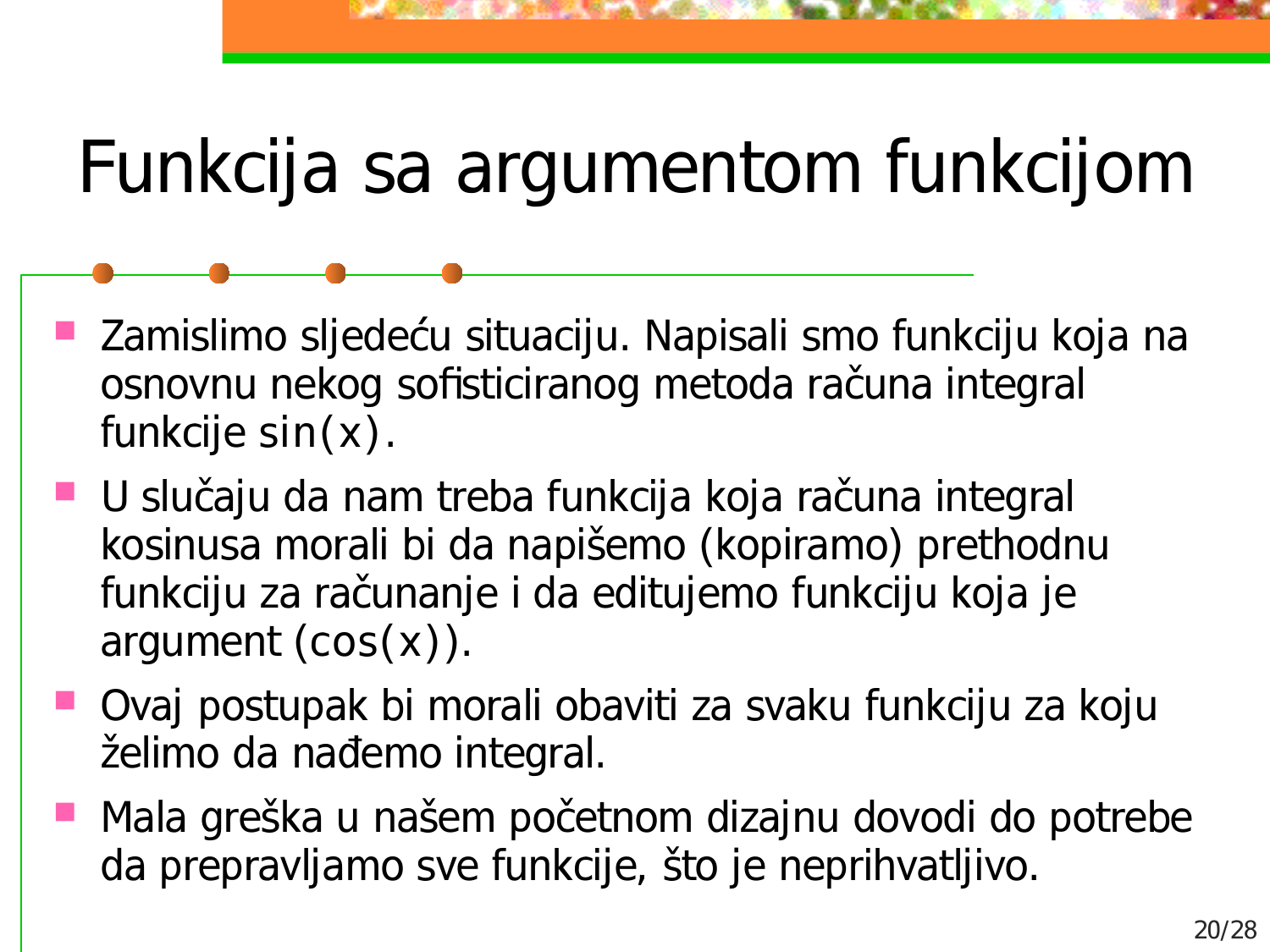

# Funkcija sa argumentom funkcijom
Zamislimo sljedeću situaciju. Napisali smo funkciju koja na osnovnu nekog sofisticiranog metoda računa integral funkcije sin(x).
U slučaju da nam treba funkcija koja računa integral kosinusa morali bi da napišemo (kopiramo) prethodnu funkciju za računanje i da editujemo funkciju koja je argument (cos(x)).
Ovaj postupak bi morali obaviti za svaku funkciju za koju želimo da nađemo integral.
Mala greška u našem početnom dizajnu dovodi do potrebe da prepravljamo sve funkcije, što je neprihvatljivo.
20/28